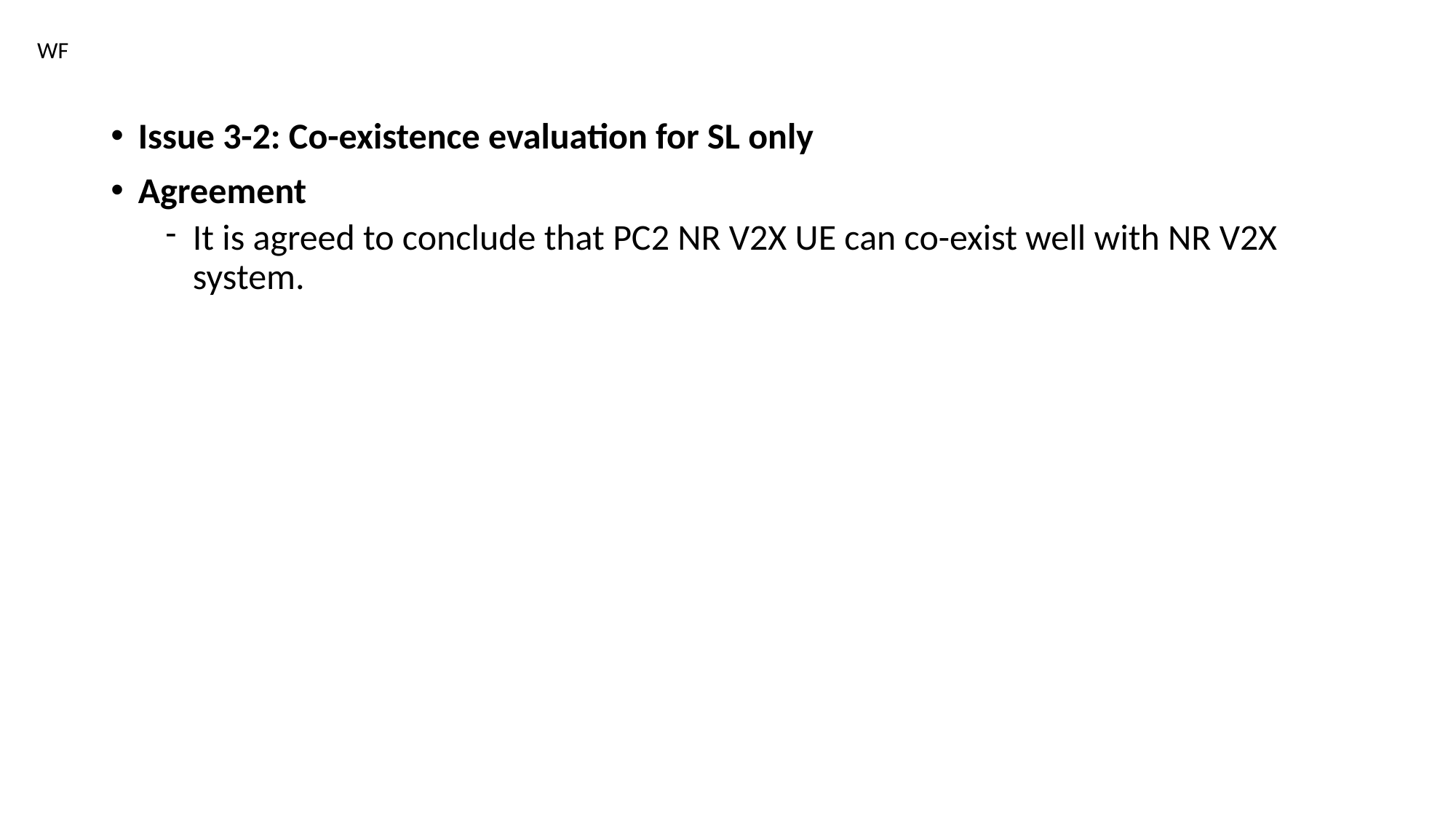

# WF
Issue 3-2: Co-existence evaluation for SL only
Agreement
It is agreed to conclude that PC2 NR V2X UE can co-exist well with NR V2X system.